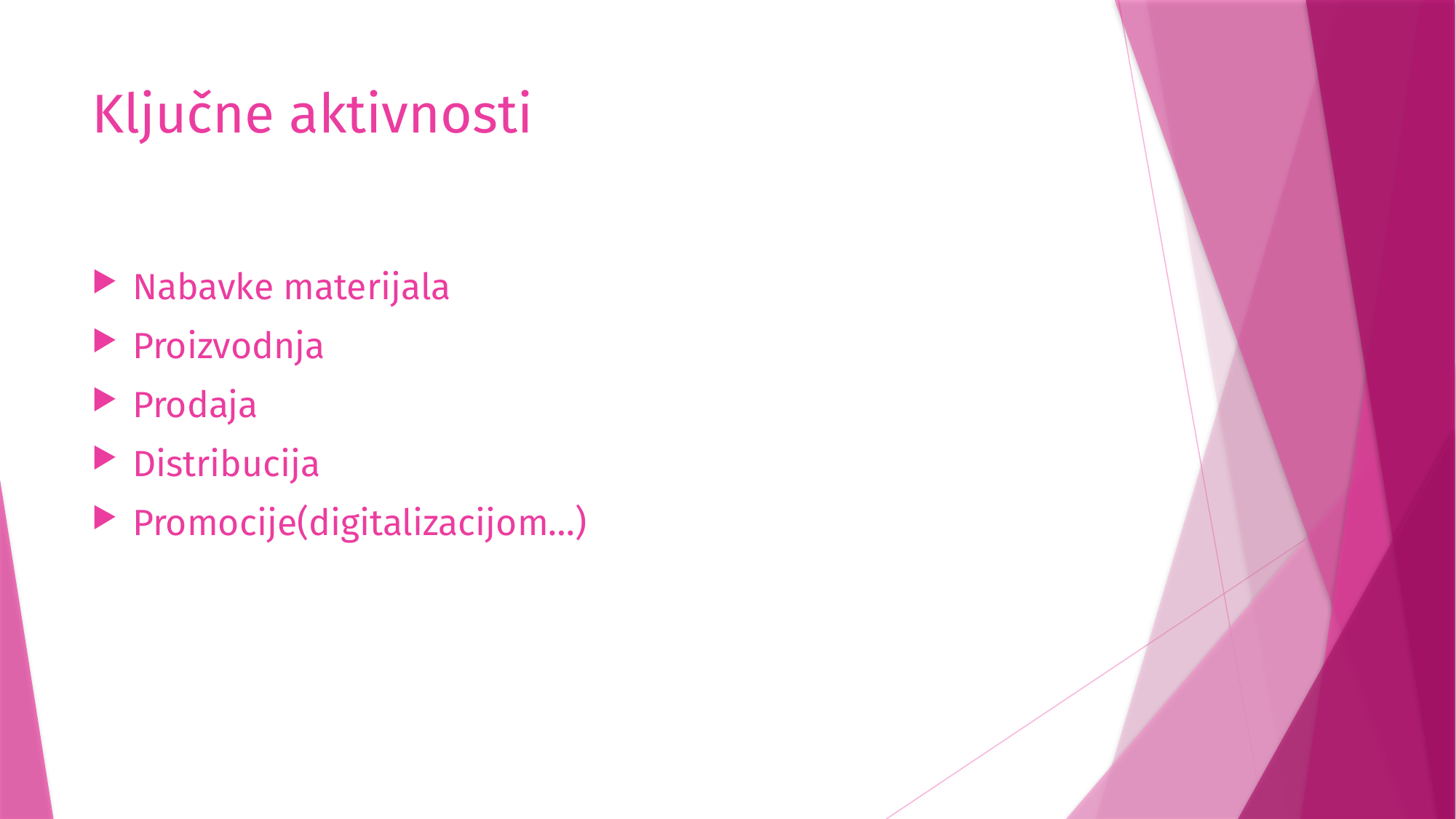

# Ključne aktivnosti
Nabavke materijala
Proizvodnja
Prodaja
Distribucija
Promocije(digitalizacijom…)